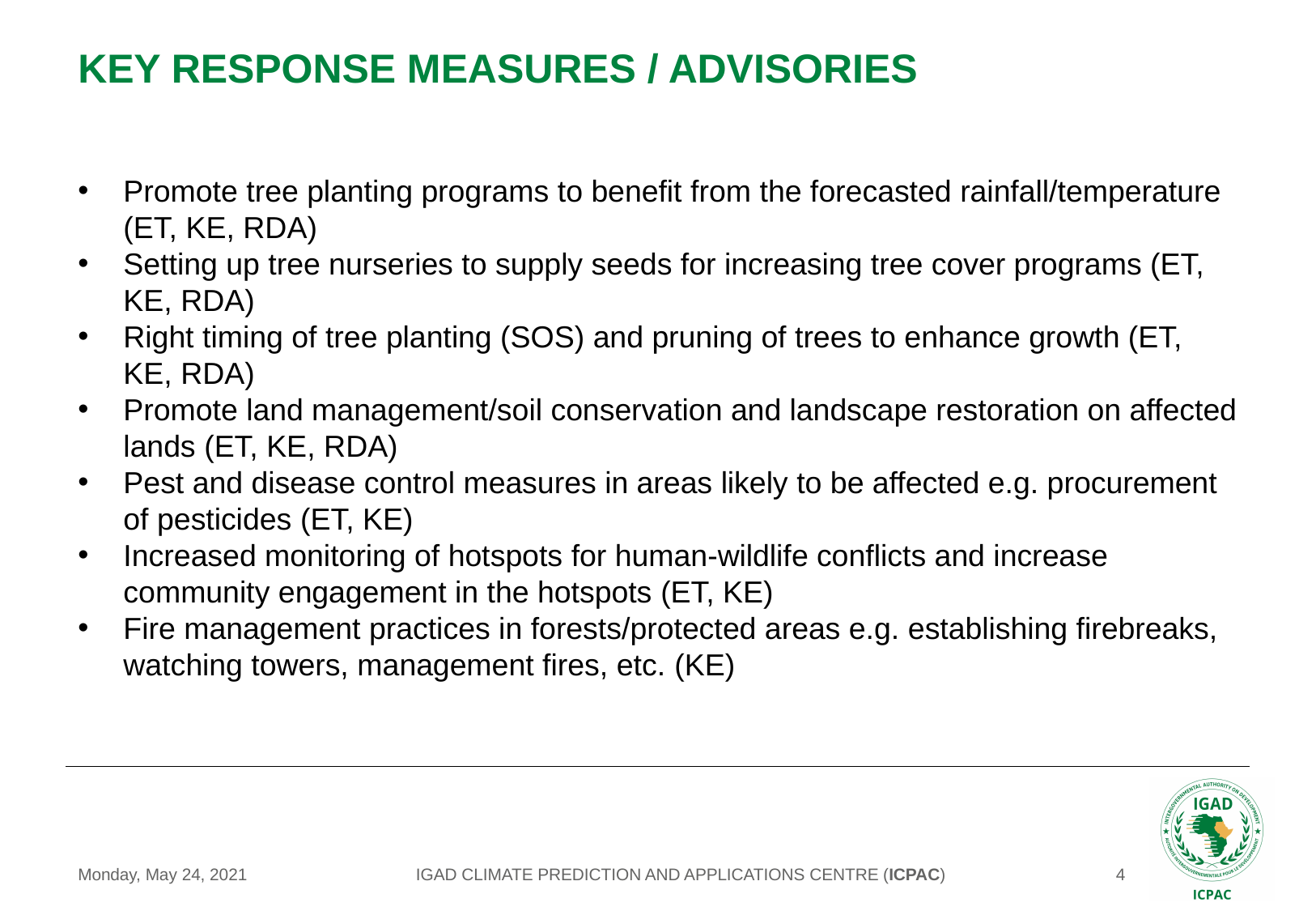

# KEY RESPONSE MEASURES / ADVISORIES
Promote tree planting programs to benefit from the forecasted rainfall/temperature (ET, KE, RDA)
Setting up tree nurseries to supply seeds for increasing tree cover programs (ET, KE, RDA)
Right timing of tree planting (SOS) and pruning of trees to enhance growth (ET, KE, RDA)
Promote land management/soil conservation and landscape restoration on affected lands (ET, KE, RDA)
Pest and disease control measures in areas likely to be affected e.g. procurement of pesticides (ET, KE)
Increased monitoring of hotspots for human-wildlife conflicts and increase community engagement in the hotspots (ET, KE)
Fire management practices in forests/protected areas e.g. establishing firebreaks, watching towers, management fires, etc. (KE)
IGAD CLIMATE PREDICTION AND APPLICATIONS CENTRE (ICPAC)
Monday, May 24, 2021
4